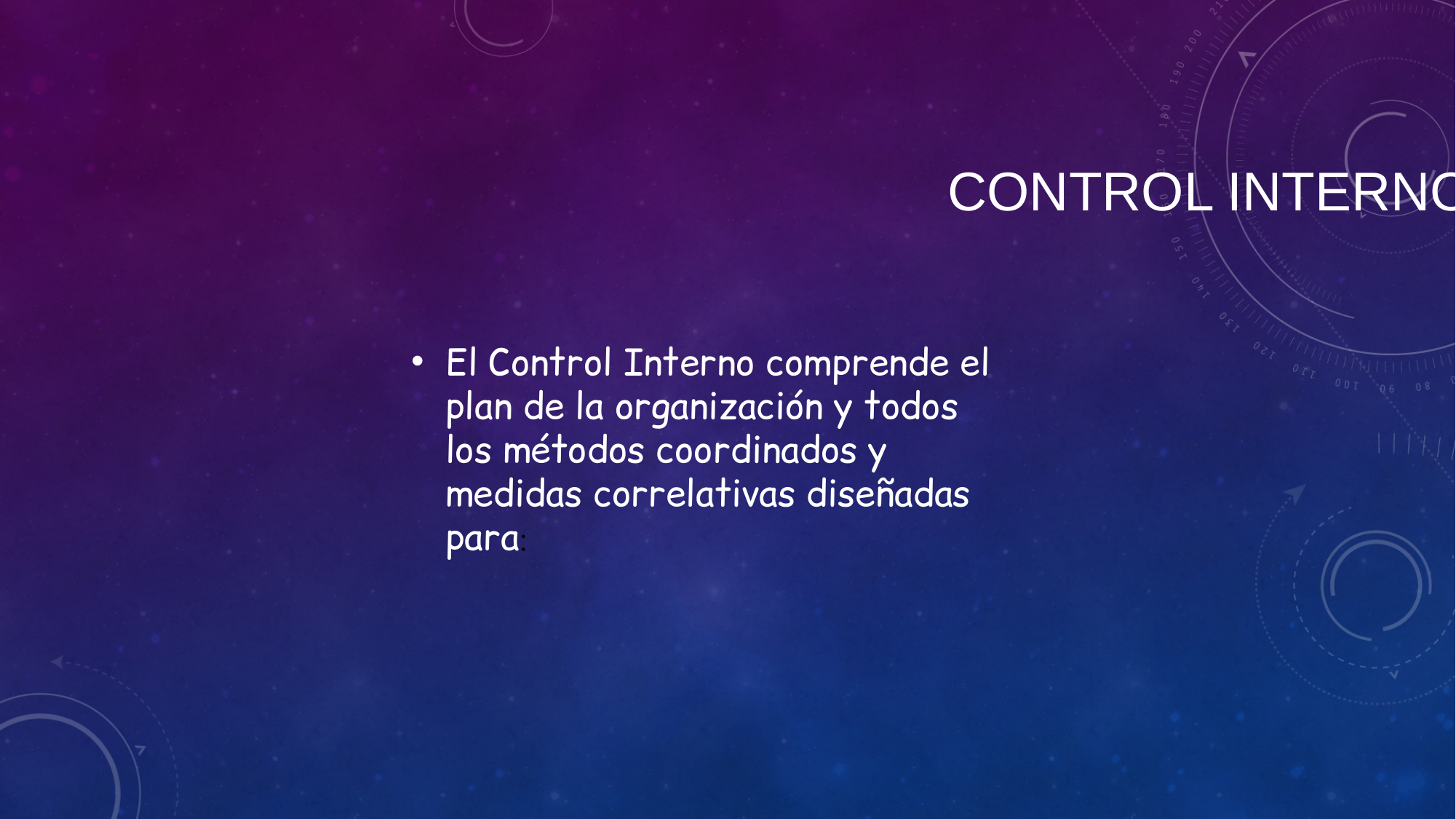

CONTROL INTERNO
El Control Interno comprende el plan de la organización y todos los métodos coordinados y medidas correlativas diseñadas para: